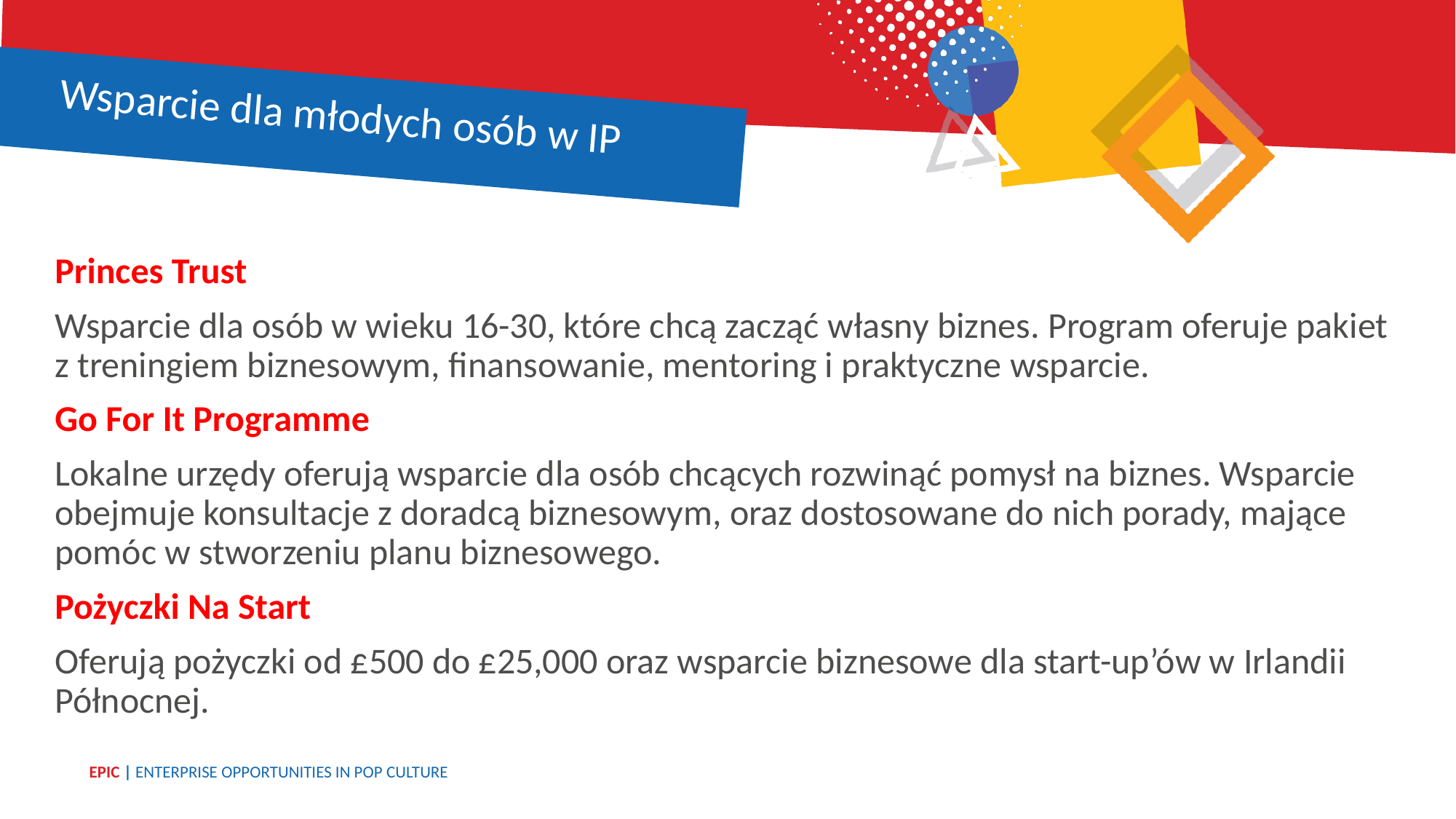

Wsparcie dla młodych osób w IP
Princes Trust
Wsparcie dla osób w wieku 16-30, które chcą zacząć własny biznes. Program oferuje pakiet z treningiem biznesowym, finansowanie, mentoring i praktyczne wsparcie.
Go For It Programme
Lokalne urzędy oferują wsparcie dla osób chcących rozwinąć pomysł na biznes. Wsparcie obejmuje konsultacje z doradcą biznesowym, oraz dostosowane do nich porady, mające pomóc w stworzeniu planu biznesowego.
Pożyczki Na Start
Oferują pożyczki od £500 do £25,000 oraz wsparcie biznesowe dla start-up’ów w Irlandii Północnej.